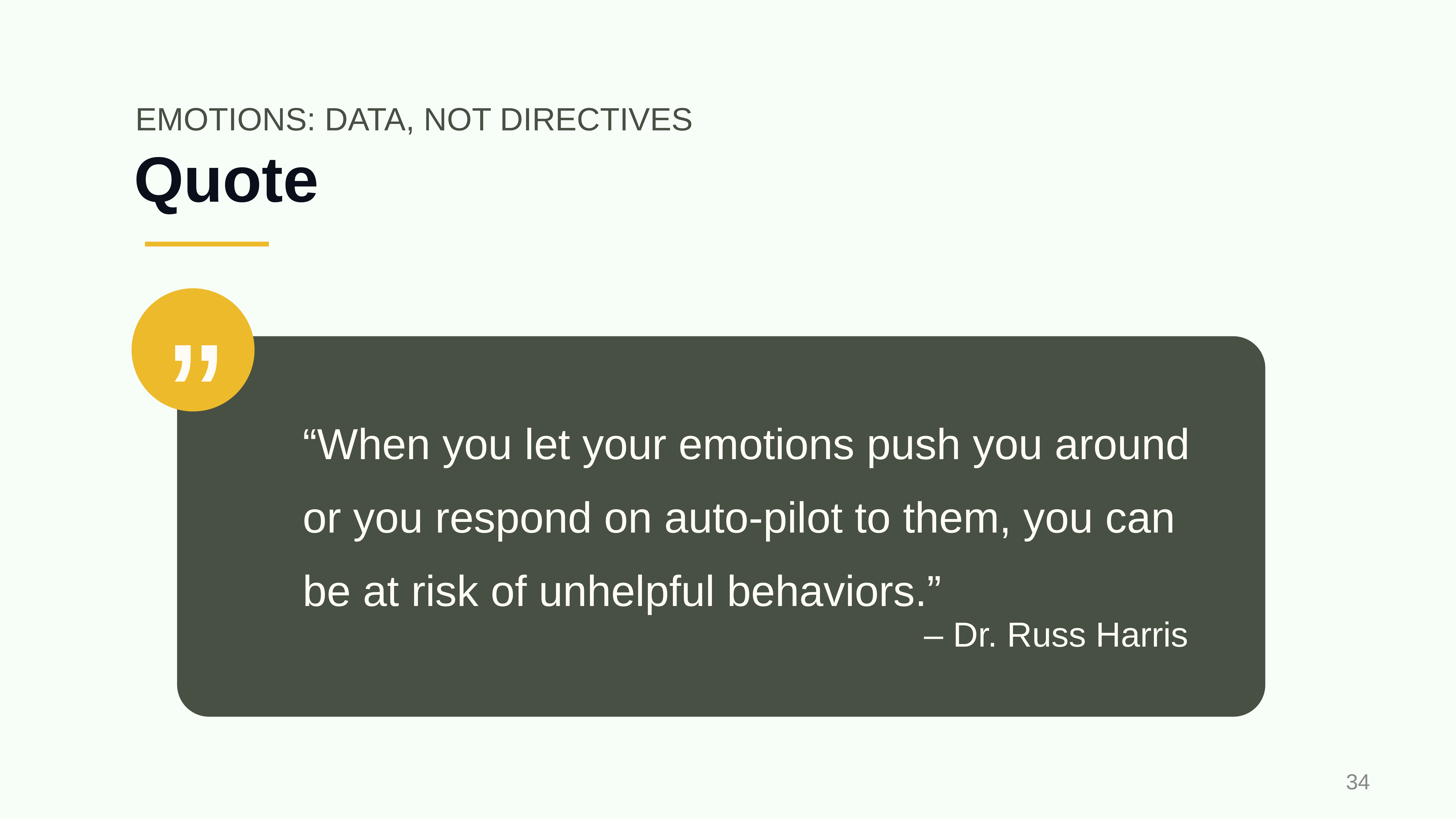

EMOTIONS: DATA, NOT DIRECTIVES
# Quote

”

“When you let your emotions push you around or you respond on auto-pilot to them, you can be at risk of unhelpful behaviors.”
– Dr. Russ Harris
34